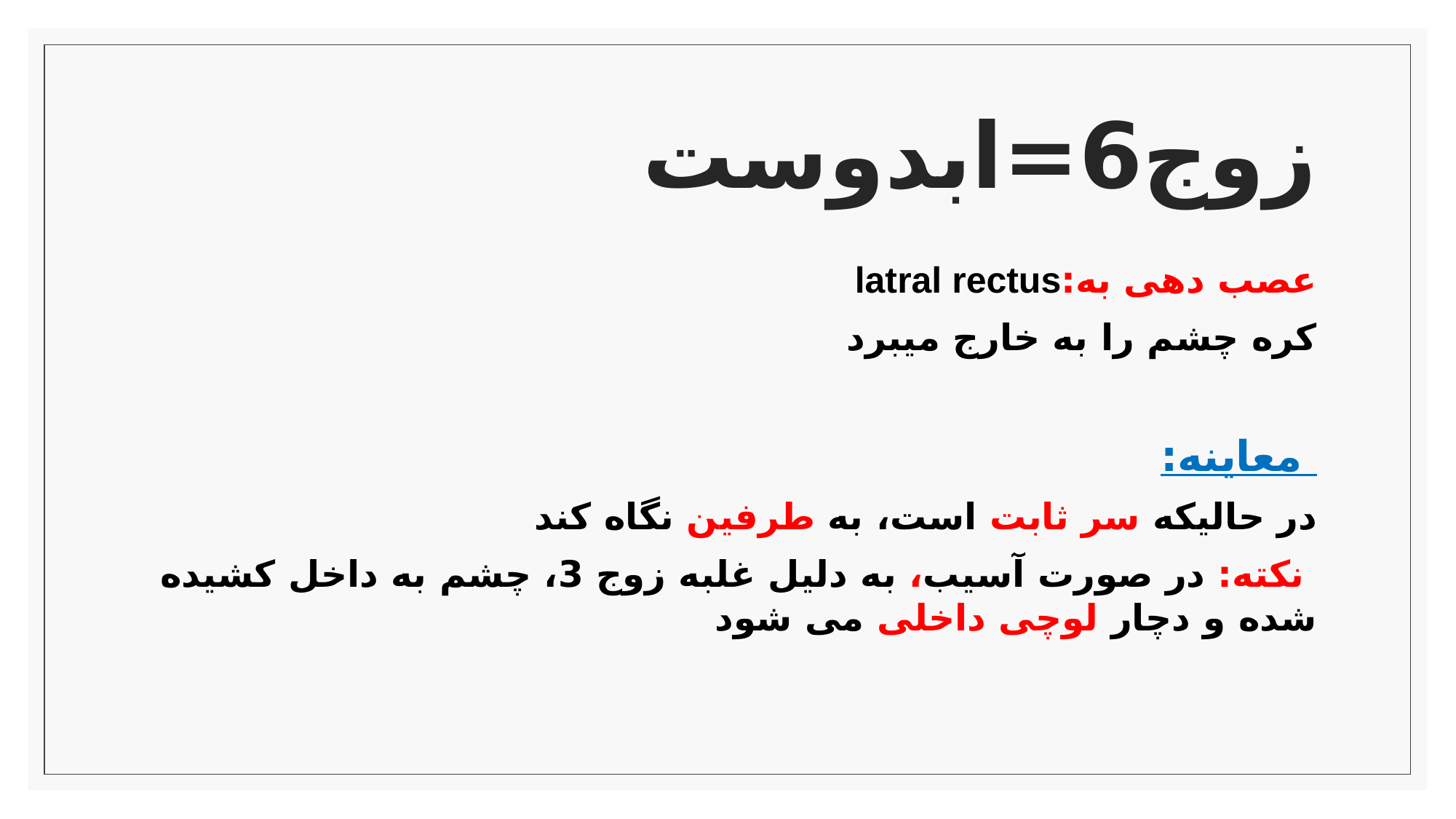

# زوج6=ابدوست
عصب دهی به:latral rectus
کره چشم را به خارج میبرد

 معاینه:
در حالیکه سر ثابت است، به طرفین نگاه کند
 نکته: در صورت آسیب، به دلیل غلبه زوج 3، چشم به داخل کشیده شده و دچار لوچی داخلی می شود